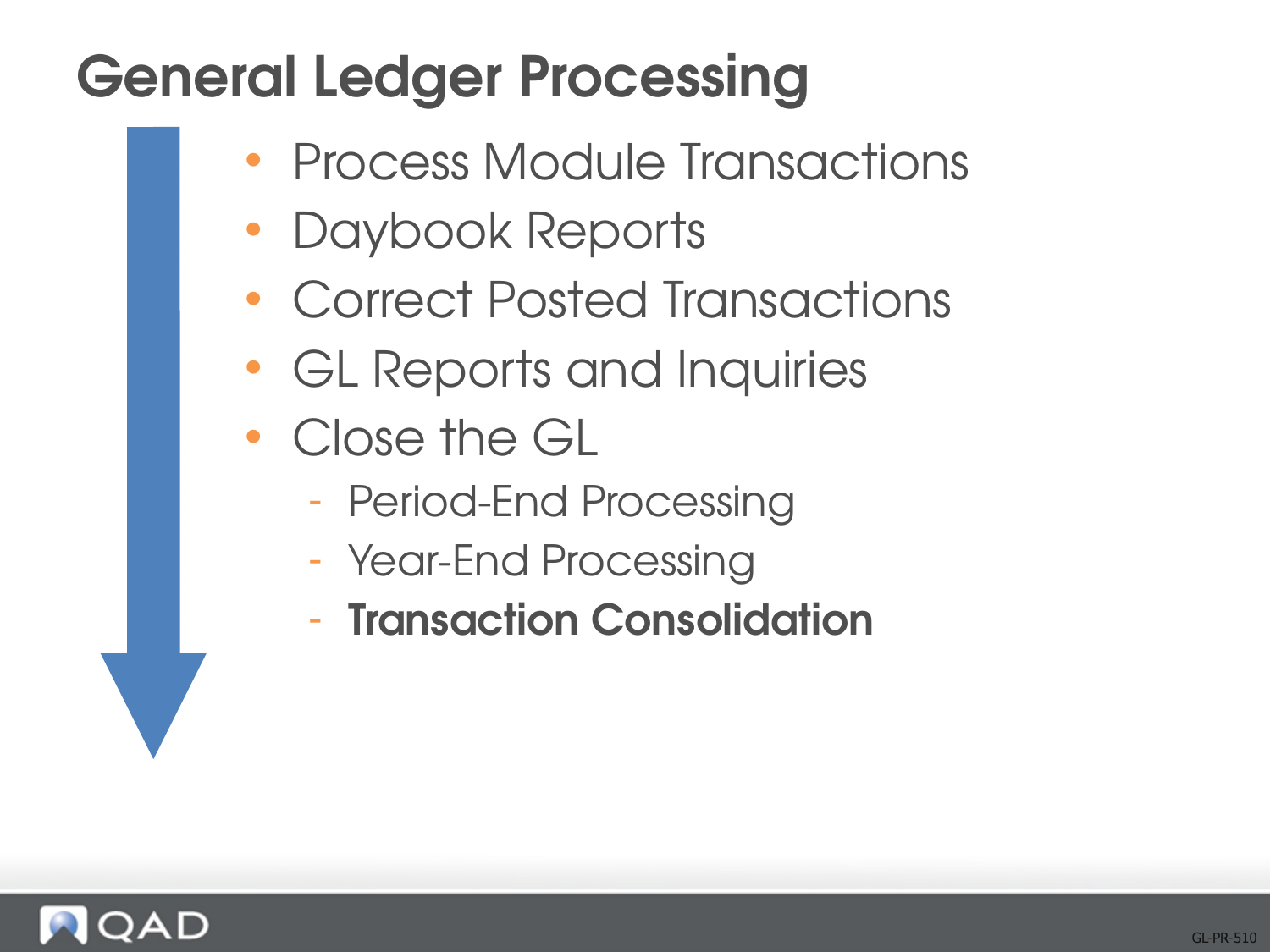

# General Ledger Processing
Process Module Transactions
Daybook Reports
Correct Posted Transactions
GL Reports and Inquiries
Close the GL
Period-End Processing
Year-End Processing
Transaction Consolidation

GL-PR-510